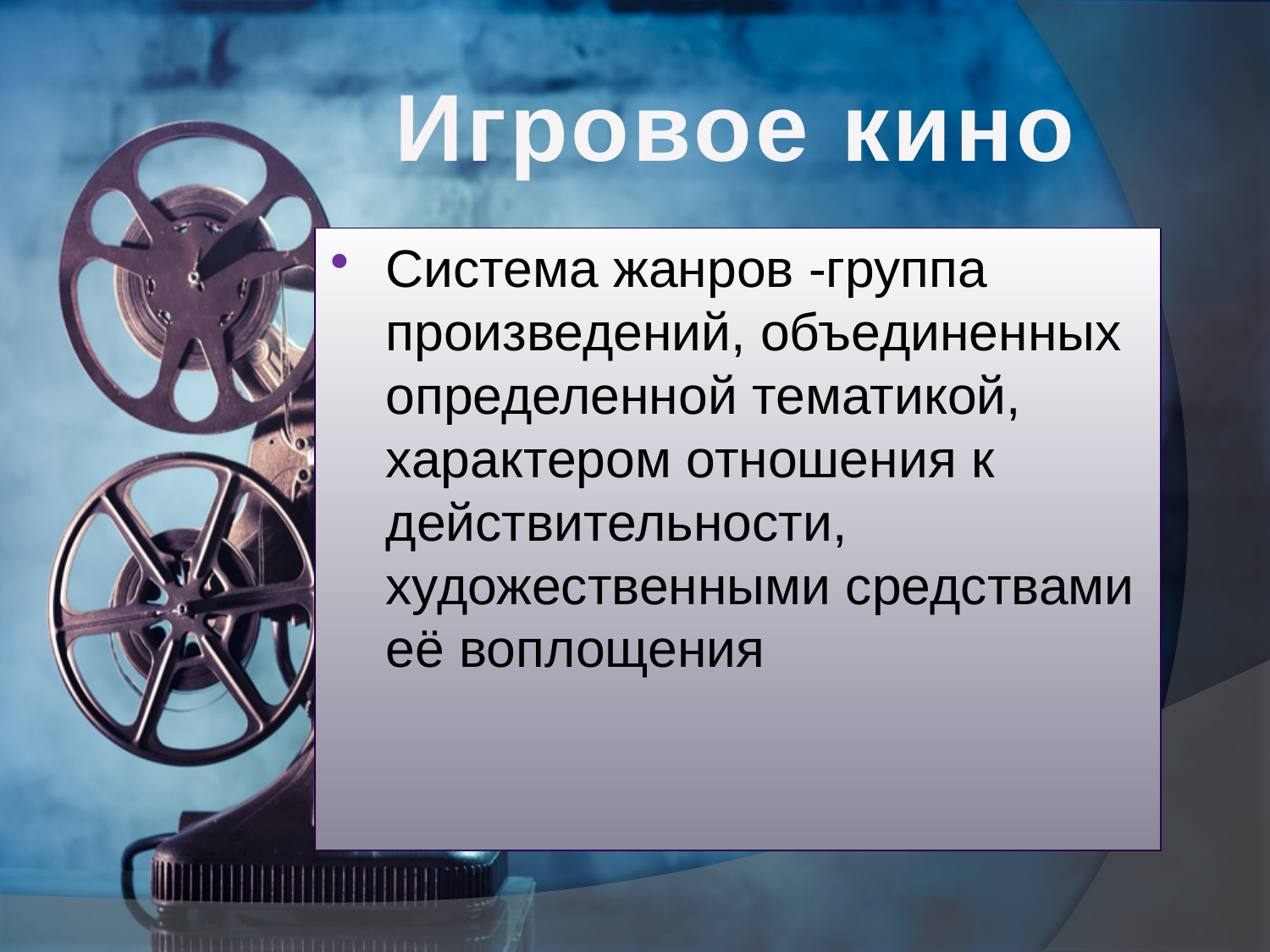

Игровое кино
Система жанров -группа произведений, объединенных определенной тематикой, характером отношения к действительности, художественными средствами её воплощения